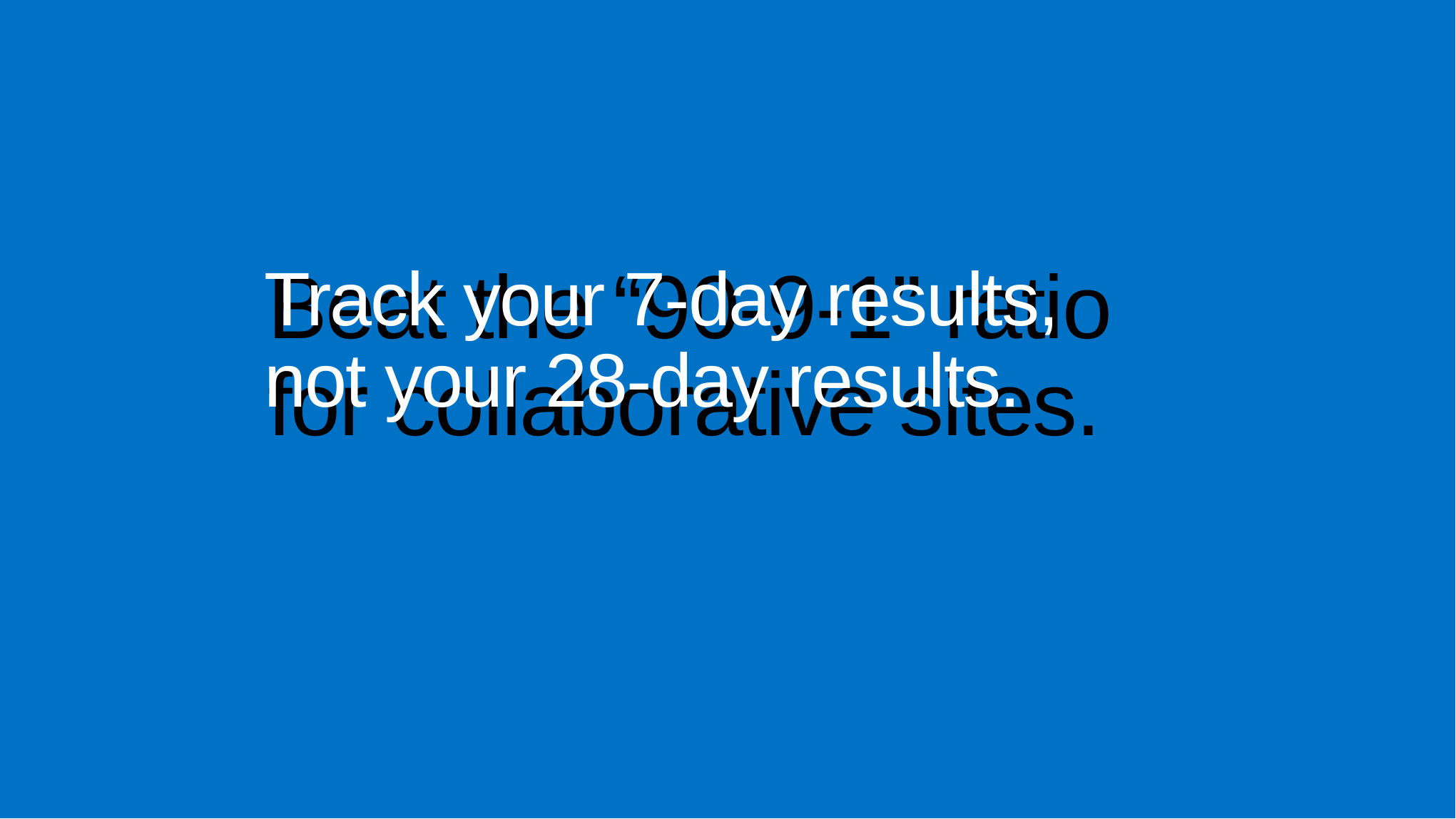

# Beat the “90-9-1” ratio for collaborative sites.
Track your 7-day results,
not your 28-day results.